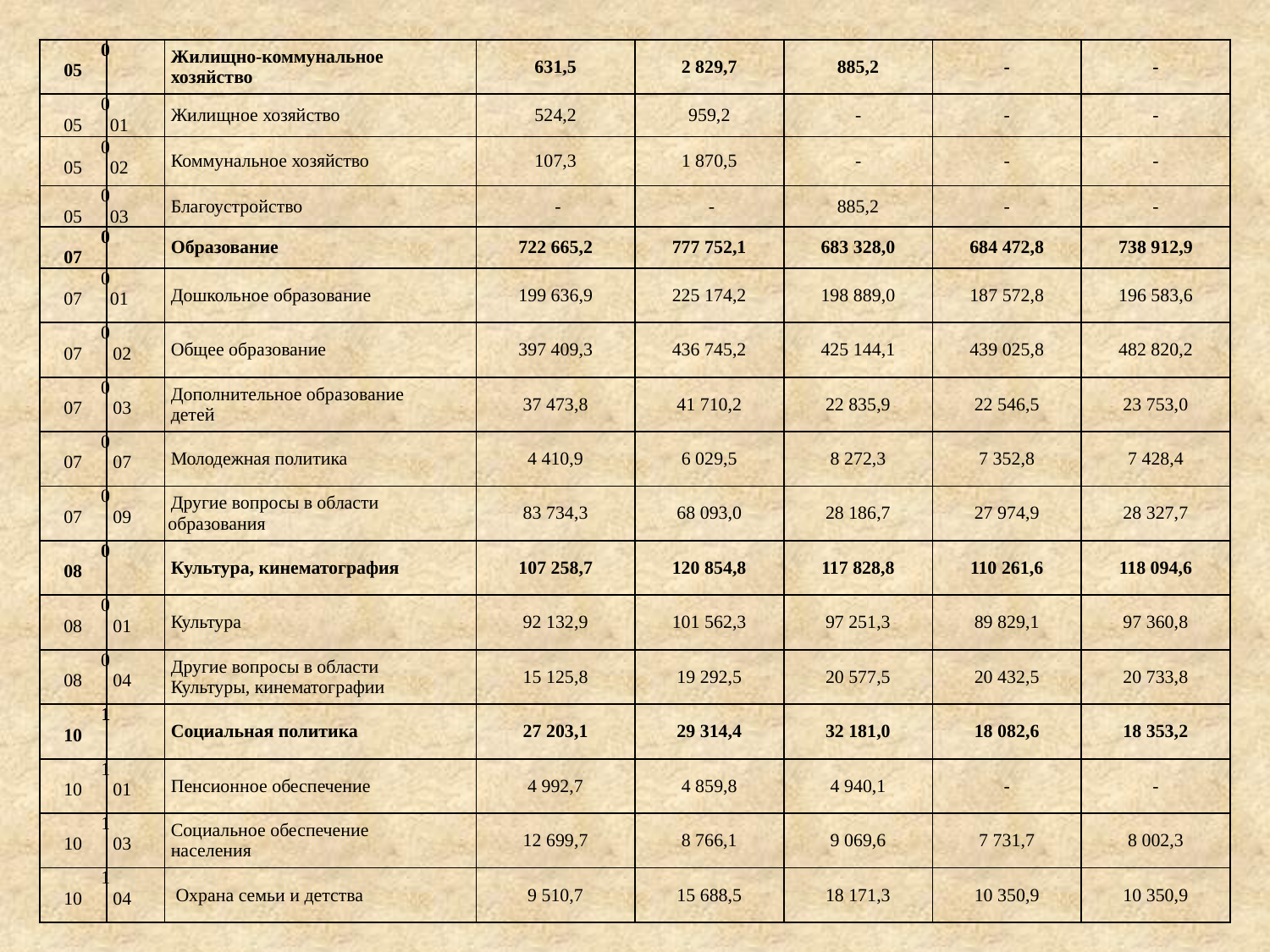

| 005 |  | Жилищно-коммунальное хозяйство | 631,5 | 2 829,7 | 885,2 | - | - |
| --- | --- | --- | --- | --- | --- | --- | --- |
| 005 | 01 | Жилищное хозяйство | 524,2 | 959,2 | - | - | - |
| 005 | 02 | Коммунальное хозяйство | 107,3 | 1 870,5 | - | - | - |
| 005 | 03 | Благоустройство | - | - | 885,2 | - | - |
| 007 |  | Образование | 722 665,2 | 777 752,1 | 683 328,0 | 684 472,8 | 738 912,9 |
| 007 | 01 | Дошкольное образование | 199 636,9 | 225 174,2 | 198 889,0 | 187 572,8 | 196 583,6 |
| 007 | 02 | Общее образование | 397 409,3 | 436 745,2 | 425 144,1 | 439 025,8 | 482 820,2 |
| 007 | 03 | Дополнительное образование детей | 37 473,8 | 41 710,2 | 22 835,9 | 22 546,5 | 23 753,0 |
| 007 | 07 | Молодежная политика | 4 410,9 | 6 029,5 | 8 272,3 | 7 352,8 | 7 428,4 |
| 007 | 09 | Другие вопросы в области образования | 83 734,3 | 68 093,0 | 28 186,7 | 27 974,9 | 28 327,7 |
| 008 |  | Культура, кинематография | 107 258,7 | 120 854,8 | 117 828,8 | 110 261,6 | 118 094,6 |
| 008 | 01 | Культура | 92 132,9 | 101 562,3 | 97 251,3 | 89 829,1 | 97 360,8 |
| 008 | 04 | Другие вопросы в области Культуры, кинематографии | 15 125,8 | 19 292,5 | 20 577,5 | 20 432,5 | 20 733,8 |
| 110 |  | Социальная политика | 27 203,1 | 29 314,4 | 32 181,0 | 18 082,6 | 18 353,2 |
| 110 | 01 | Пенсионное обеспечение | 4 992,7 | 4 859,8 | 4 940,1 | - | - |
| 110 | 03 | Социальное обеспечение населения | 12 699,7 | 8 766,1 | 9 069,6 | 7 731,7 | 8 002,3 |
| 110 | 04 | Охрана семьи и детства | 9 510,7 | 15 688,5 | 18 171,3 | 10 350,9 | 10 350,9 |